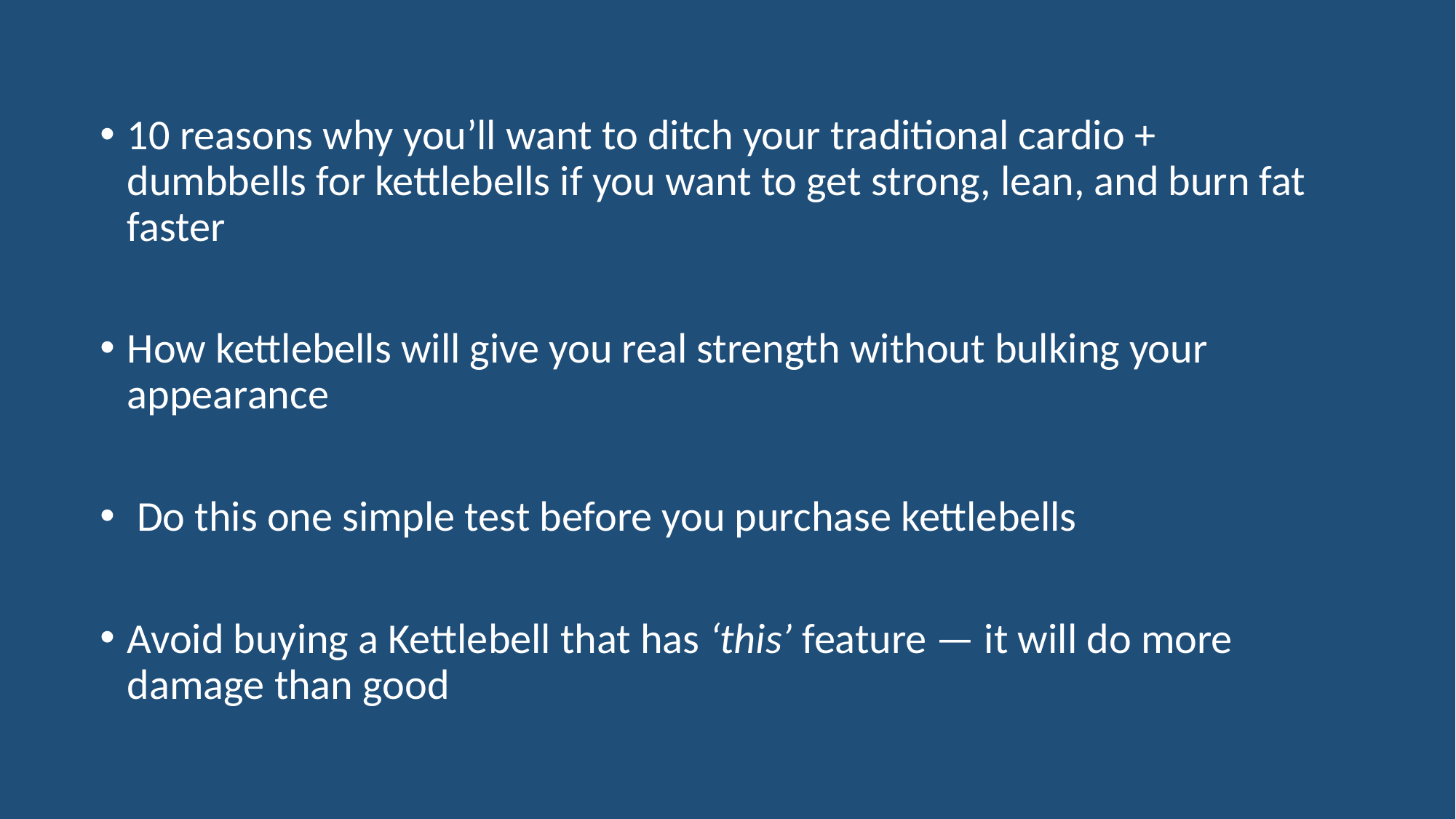

10 reasons why you’ll want to ditch your traditional cardio + dumbbells for kettlebells if you want to get strong, lean, and burn fat faster

How kettlebells will give you real strength without bulking your appearance

 Do this one simple test before you purchase kettlebells

Avoid buying a Kettlebell that has ‘this’ feature — it will do more damage than good